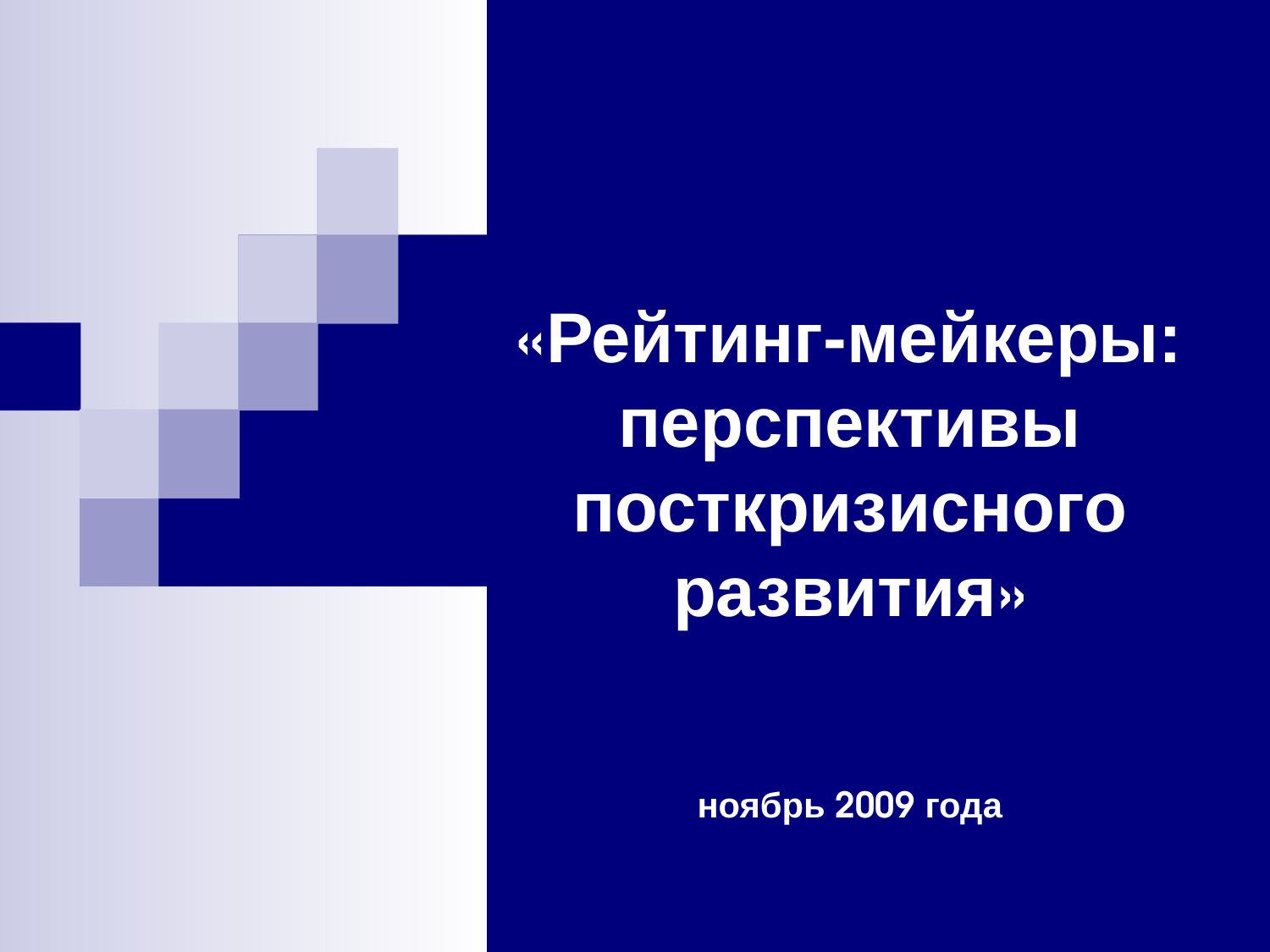

# «Рейтинг-мейкеры: перспективы посткризисного развития» ноябрь 2009 года